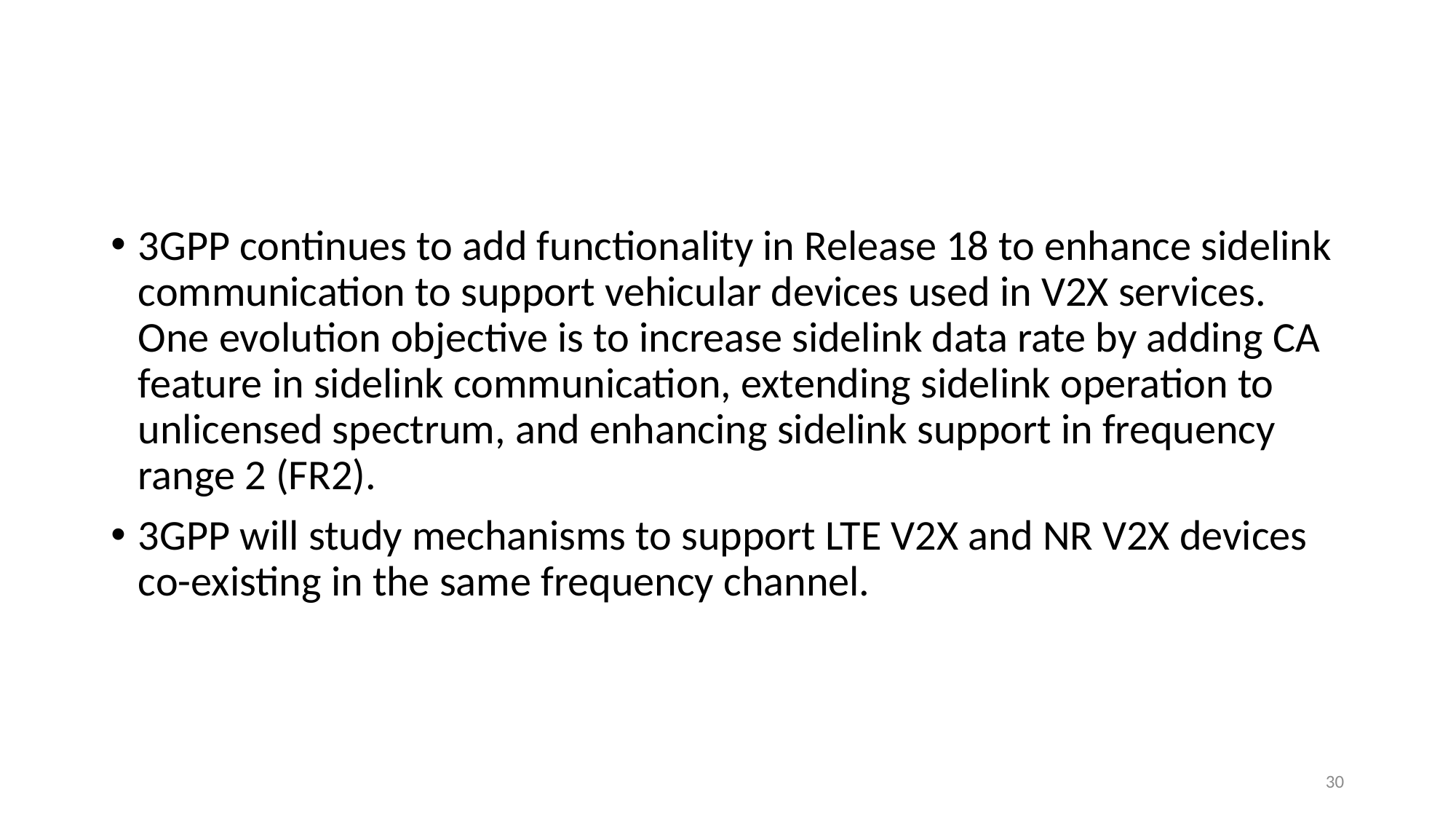

#
3GPP continues to add functionality in Release 18 to enhance sidelink communication to support vehicular devices used in V2X services. One evolution objective is to increase sidelink data rate by adding CA feature in sidelink communication, extending sidelink operation to unlicensed spectrum, and enhancing sidelink support in frequency range 2 (FR2).
3GPP will study mechanisms to support LTE V2X and NR V2X devices co-existing in the same frequency channel.
30